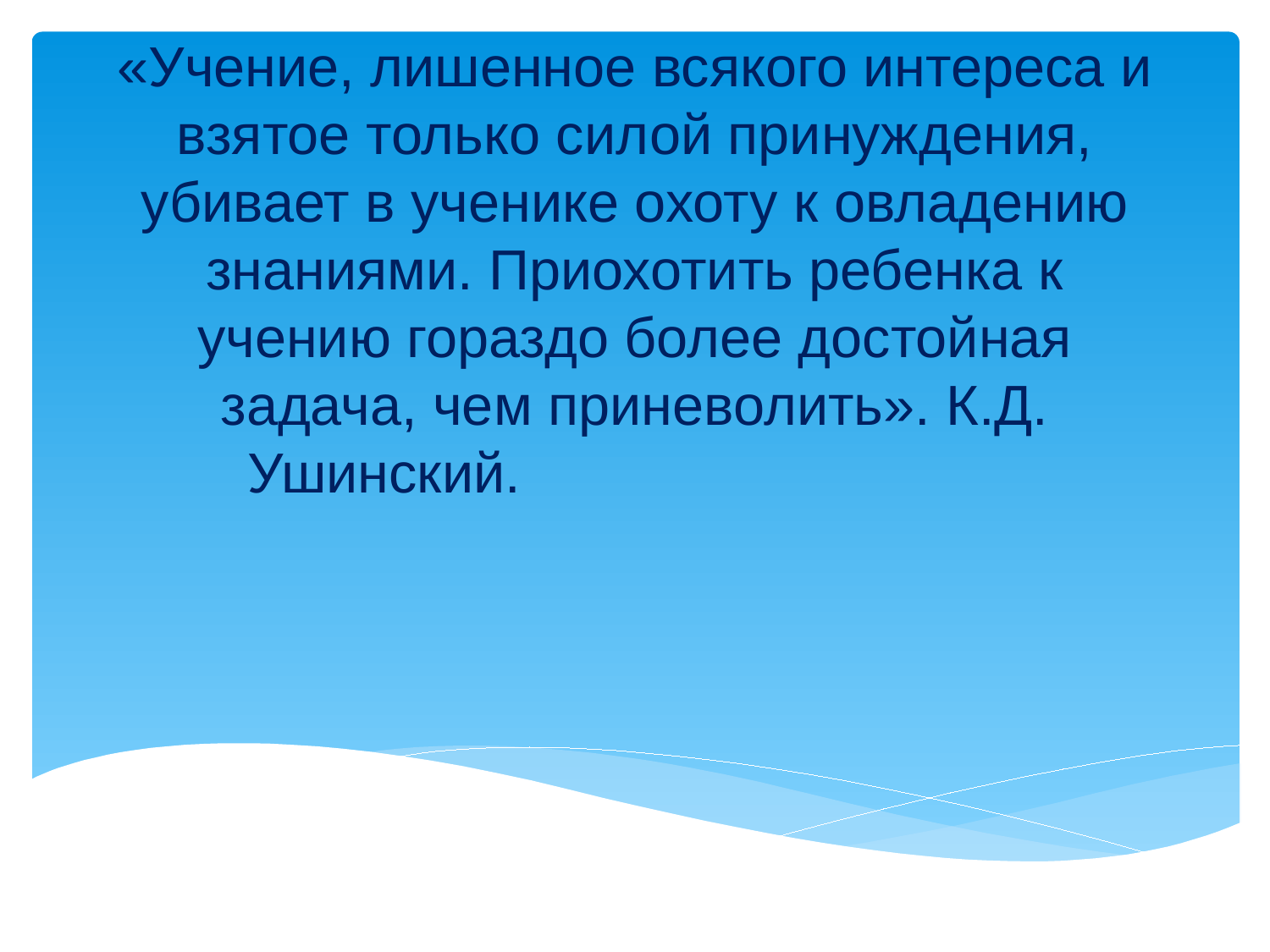

# «Учение, лишенное всякого интереса и взятое только силой принуждения, убивает в ученике охоту к овладению знаниями. Приохотить ребенка к учению гораздо более достойная задача, чем приневолить». К.Д. Ушинский.